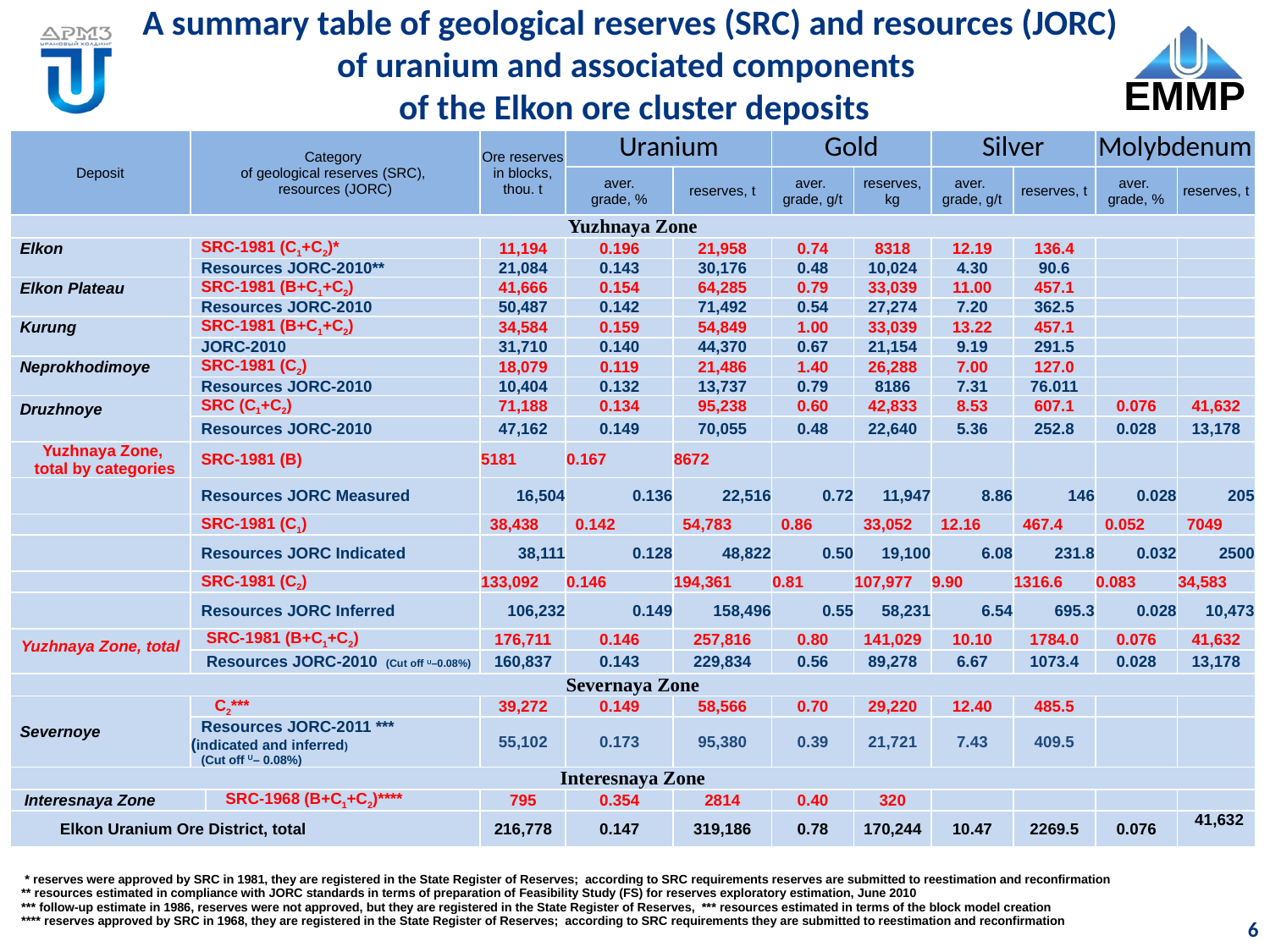

A summary table of geological reserves (SRC) and resources (JORC)
of uranium and associated components
of the Elkon ore cluster deposits
| Deposit | Category of geological reserves (SRC), resources (JORC) |  | Ore reserves in blocks, thou. t | Uranium |  | Gold |  | Silver |  | Molybdenum |  |
| --- | --- | --- | --- | --- | --- | --- | --- | --- | --- | --- | --- |
|  |  |  |  | aver. grade, % | reserves, t | aver. grade, g/t | reserves, kg | aver. grade, g/t | reserves, t | aver. grade, % | reserves, t |
| Yuzhnaya Zone |  |  |  |  |  |  |  |  |  |  |  |
| Elkon | SRC-1981 (C1+C2)\* |  | 11,194 | 0.196 | 21,958 | 0.74 | 8318 | 12.19 | 136.4 |  |  |
|  | Resources JORC-2010\*\* |  | 21,084 | 0.143 | 30,176 | 0.48 | 10,024 | 4.30 | 90.6 |  |  |
| Elkon Plateau | SRC-1981 (В+C1+C2) |  | 41,666 | 0.154 | 64,285 | 0.79 | 33,039 | 11.00 | 457.1 |  |  |
|  | Resources JORC-2010 |  | 50,487 | 0.142 | 71,492 | 0.54 | 27,274 | 7.20 | 362.5 |  |  |
| Kurung | SRC-1981 (В+C1+C2) |  | 34,584 | 0.159 | 54,849 | 1.00 | 33,039 | 13.22 | 457.1 |  |  |
|  | JORC-2010 |  | 31,710 | 0.140 | 44,370 | 0.67 | 21,154 | 9.19 | 291.5 |  |  |
| Neprokhodimoye | SRC-1981 (C2) |  | 18,079 | 0.119 | 21,486 | 1.40 | 26,288 | 7.00 | 127.0 |  |  |
|  | Resources JORC-2010 |  | 10,404 | 0.132 | 13,737 | 0.79 | 8186 | 7.31 | 76.011 |  |  |
| Druzhnoye | SRC (C1+C2) |  | 71,188 | 0.134 | 95,238 | 0.60 | 42,833 | 8.53 | 607.1 | 0.076 | 41,632 |
|  | Resources JORC-2010 |  | 47,162 | 0.149 | 70,055 | 0.48 | 22,640 | 5.36 | 252.8 | 0.028 | 13,178 |
| Yuzhnaya Zone, total by categories | SRC-1981 (В) |  | 5181 | 0.167 | 8672 |  |  |  |  |  |  |
|  | Resources JORC Measured |  | 16,504 | 0.136 | 22,516 | 0.72 | 11,947 | 8.86 | 146 | 0.028 | 205 |
|  | SRC-1981 (C1) |  | 38,438 | 0.142 | 54,783 | 0.86 | 33,052 | 12.16 | 467.4 | 0.052 | 7049 |
|  | Resources JORC Indicated |  | 38,111 | 0.128 | 48,822 | 0.50 | 19,100 | 6.08 | 231.8 | 0.032 | 2500 |
|  | SRC-1981 (C2) |  | 133,092 | 0.146 | 194,361 | 0.81 | 107,977 | 9.90 | 1316.6 | 0.083 | 34,583 |
|  | Resources JORC Inferred |  | 106,232 | 0.149 | 158,496 | 0.55 | 58,231 | 6.54 | 695.3 | 0.028 | 10,473 |
| Yuzhnaya Zone, total | SRC-1981 (В+C1+C2) |  | 176,711 | 0.146 | 257,816 | 0.80 | 141,029 | 10.10 | 1784.0 | 0.076 | 41,632 |
|  | Resources JORC-2010 (Cut off U–0.08%) |  | 160,837 | 0.143 | 229,834 | 0.56 | 89,278 | 6.67 | 1073.4 | 0.028 | 13,178 |
| Severnaya Zone |  |  |  |  |  |  |  |  |  |  |  |
| Severnoye | C2\*\*\* |  | 39,272 | 0.149 | 58,566 | 0.70 | 29,220 | 12.40 | 485.5 |  |  |
|  | Resources JORC-2011 \*\*\* (indicated and inferred) (Cut off U– 0.08%) |  | 55,102 | 0.173 | 95,380 | 0.39 | 21,721 | 7.43 | 409.5 |  |  |
| Interesnaya Zone |  |  |  |  |  |  |  |  |  |  |  |
| Interesnaya Zone |  | SRC-1968 (В+C1+C2)\*\*\*\* | 795 | 0.354 | 2814 | 0.40 | 320 |  |  |  |  |
| Elkon Uranium Ore District, total |  |  | 216,778 | 0.147 | 319,186 | 0.78 | 170,244 | 10.47 | 2269.5 | 0.076 | 41,632 |
| \* reserves were approved by SRC in 1981, they are registered in the State Register of Reserves; according to SRC requirements reserves are submitted to reestimation and reconfirmation \*\* resources estimated in compliance with JORC standards in terms of preparation of Feasibility Study (FS) for reserves exploratory estimation, June 2010 \*\*\* follow-up estimate in 1986, reserves were not approved, but they are registered in the State Register of Reserves, \*\*\* resources estimated in terms of the block model creation \*\*\*\* reserves approved by SRC in 1968, they are registered in the State Register of Reserves; according to SRC requirements they are submitted to reestimation and reconfirmation |
| --- |
6